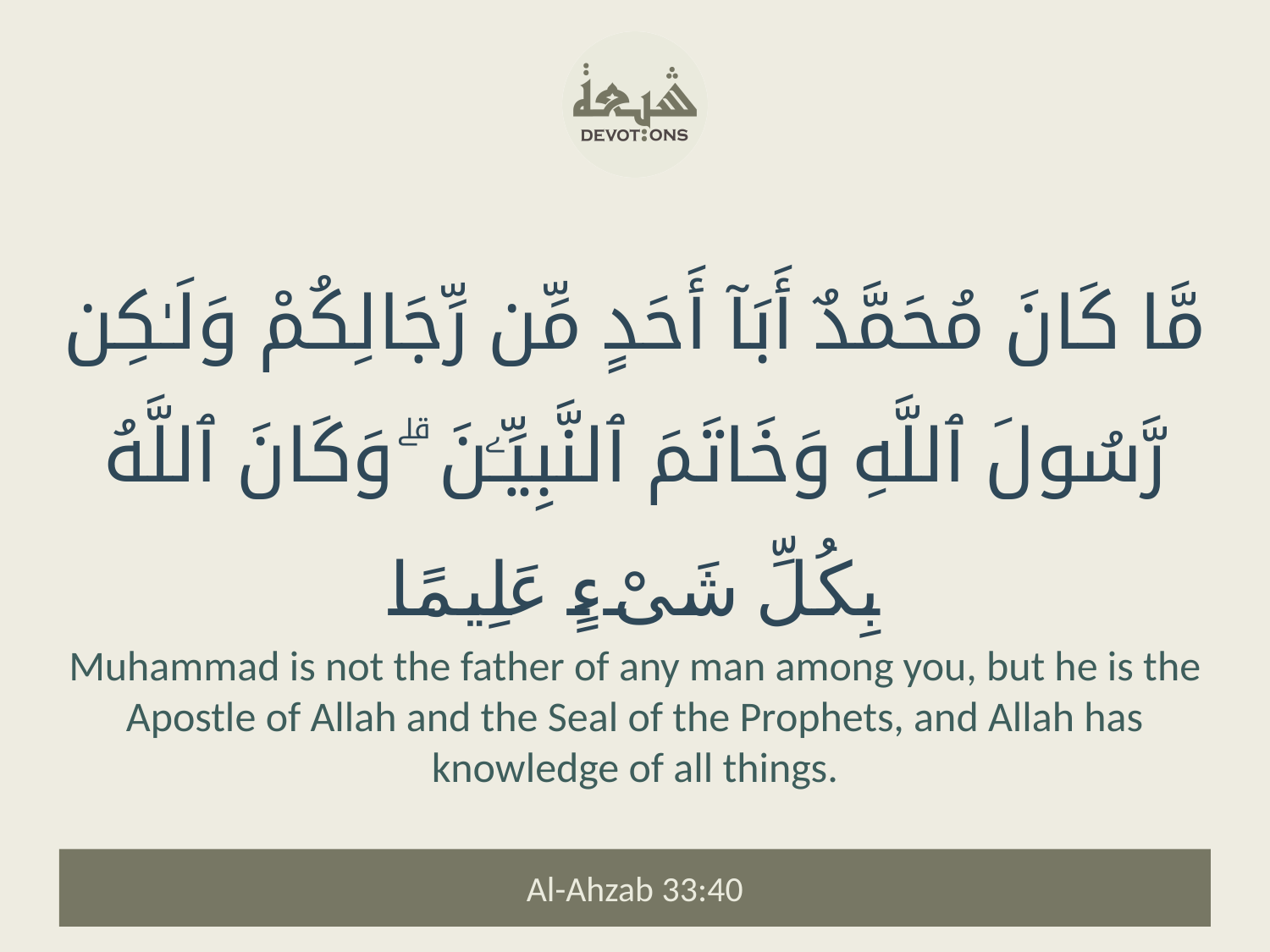

مَّا كَانَ مُحَمَّدٌ أَبَآ أَحَدٍ مِّن رِّجَالِكُمْ وَلَـٰكِن رَّسُولَ ٱللَّهِ وَخَاتَمَ ٱلنَّبِيِّـۧنَ ۗ وَكَانَ ٱللَّهُ بِكُلِّ شَىْءٍ عَلِيمًا
Muhammad is not the father of any man among you, but he is the Apostle of Allah and the Seal of the Prophets, and Allah has knowledge of all things.
Al-Ahzab 33:40